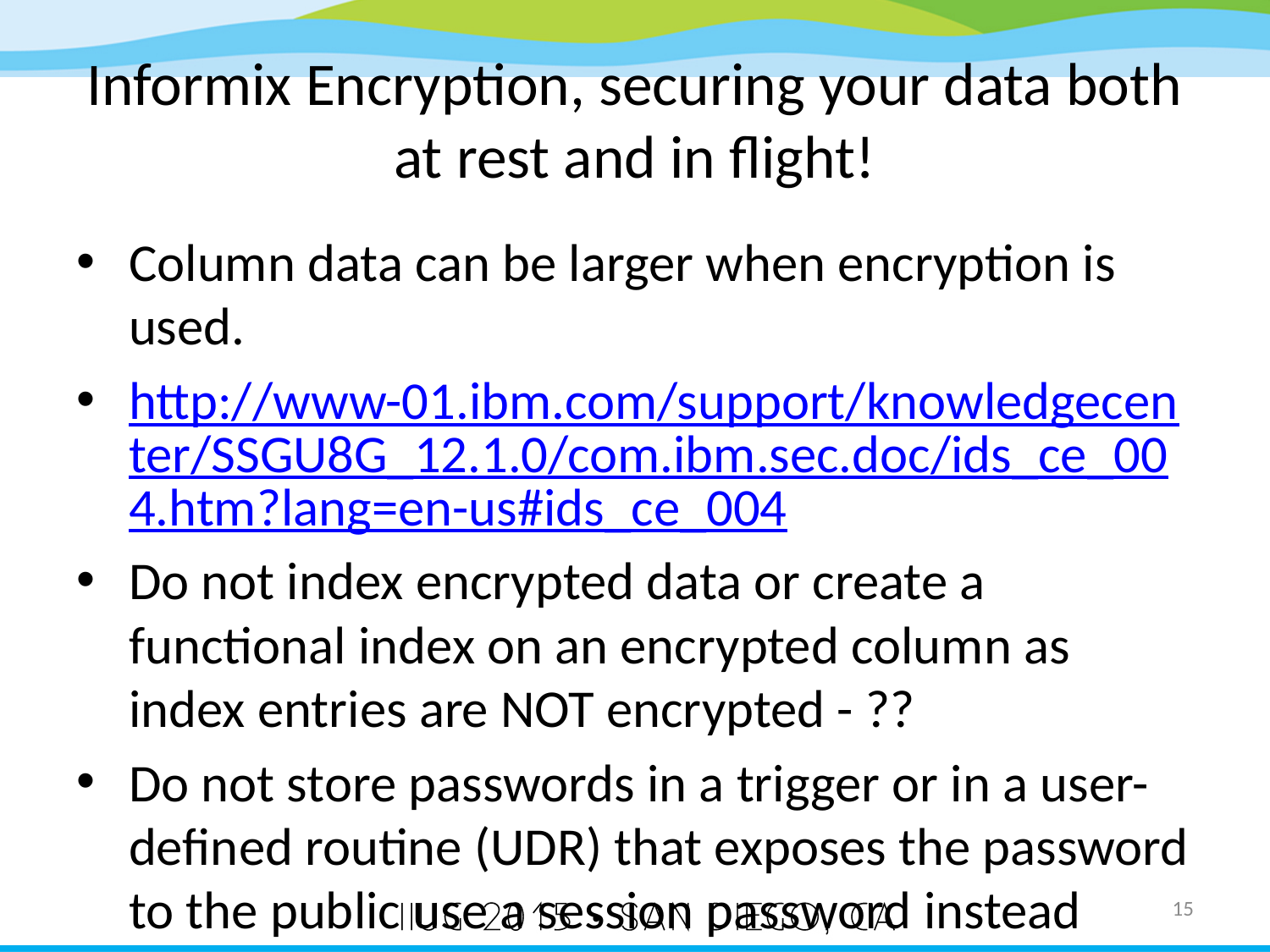

# Informix Encryption, securing your data both at rest and in flight!
Column data can be larger when encryption is used.
http://www-01.ibm.com/support/knowledgecenter/SSGU8G_12.1.0/com.ibm.sec.doc/ids_ce_004.htm?lang=en-us#ids_ce_004
Do not index encrypted data or create a functional index on an encrypted column as index entries are NOT encrypted - ??
Do not store passwords in a trigger or in a user-defined routine (UDR) that exposes the password to the public use a session password instead

15